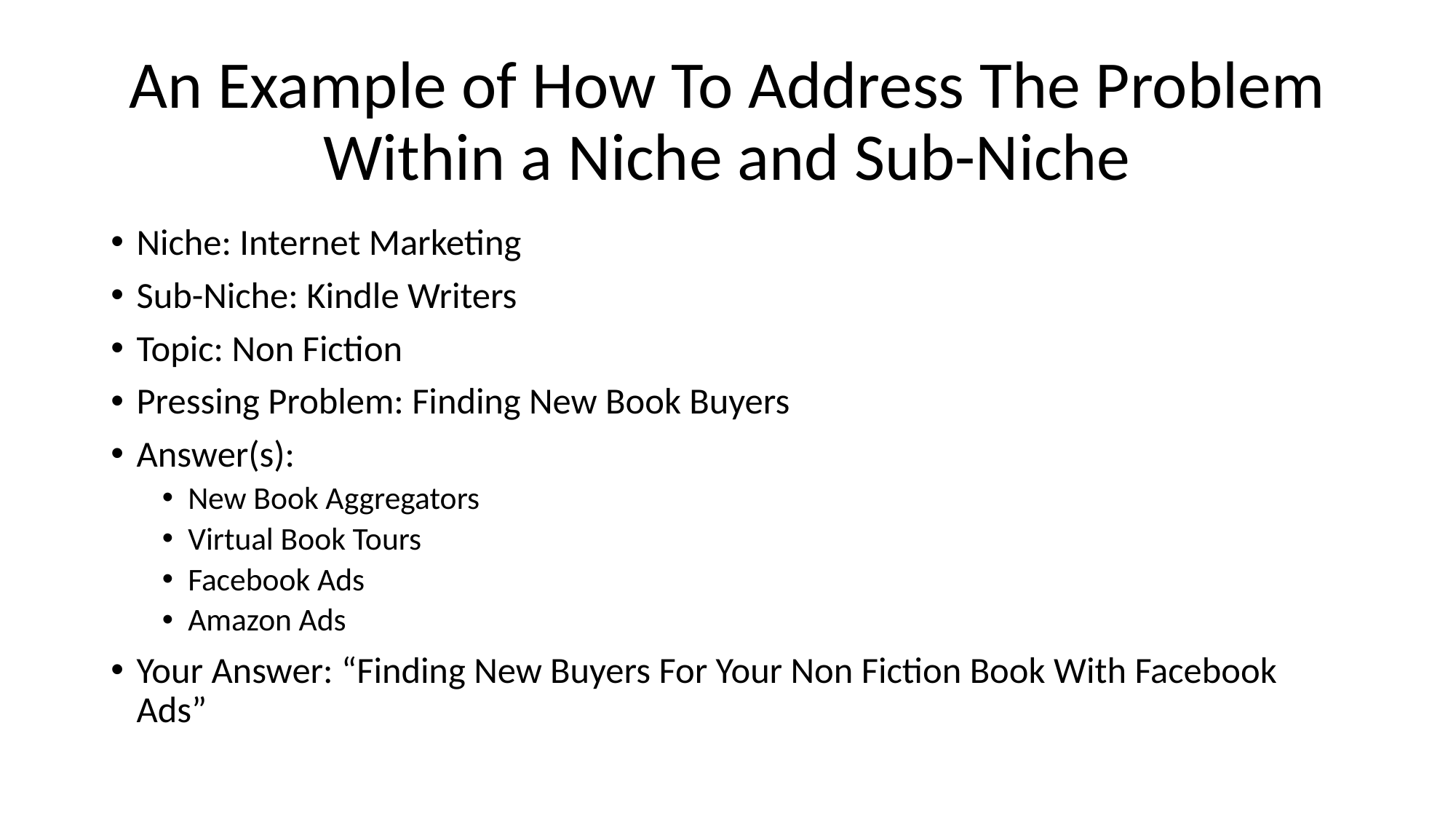

# An Example of How To Address The Problem Within a Niche and Sub-Niche
Niche: Internet Marketing
Sub-Niche: Kindle Writers
Topic: Non Fiction
Pressing Problem: Finding New Book Buyers
Answer(s):
New Book Aggregators
Virtual Book Tours
Facebook Ads
Amazon Ads
Your Answer: “Finding New Buyers For Your Non Fiction Book With Facebook Ads”